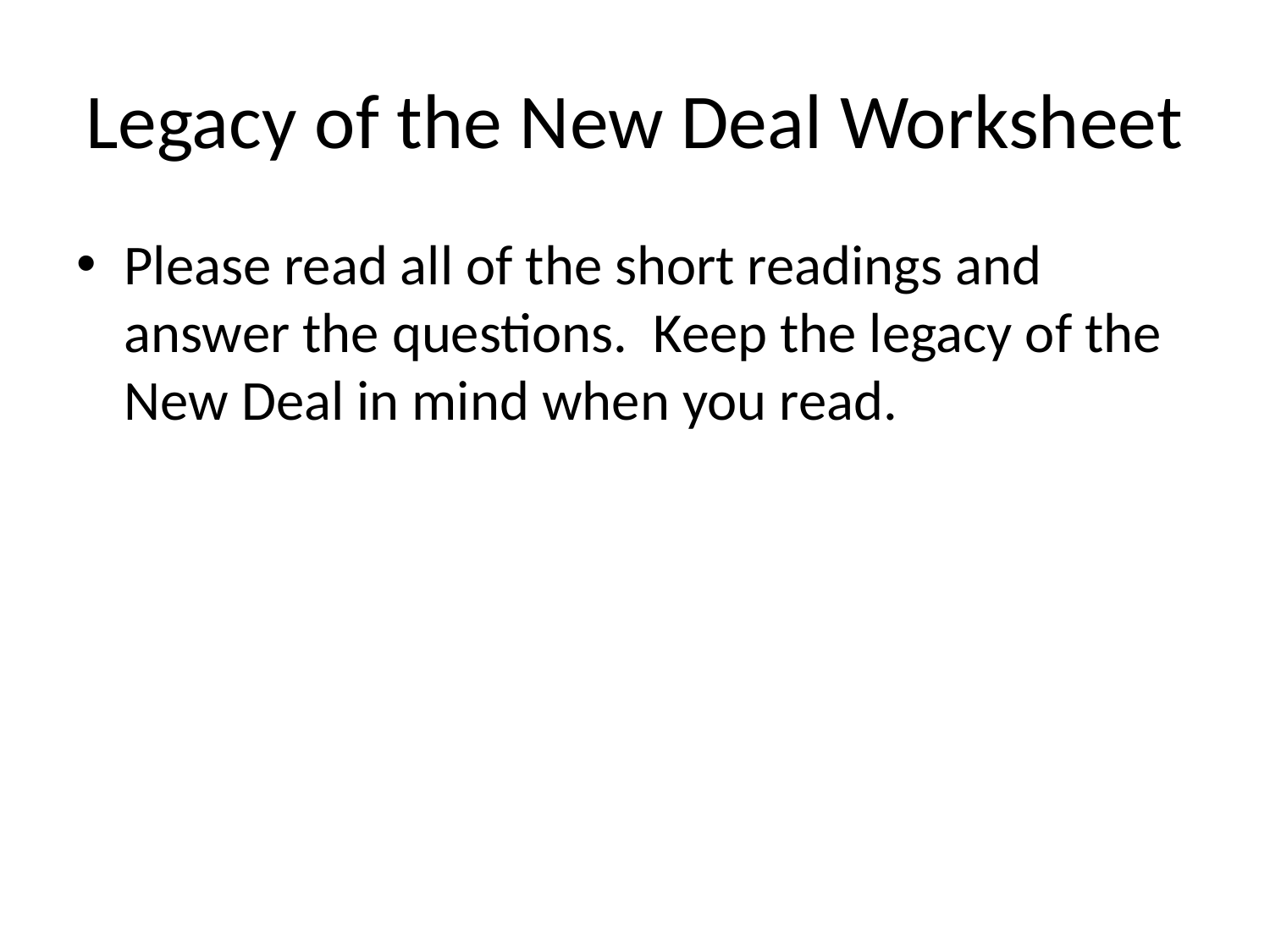

# Legacy of the New Deal Worksheet
Please read all of the short readings and answer the questions.  Keep the legacy of the New Deal in mind when you read.